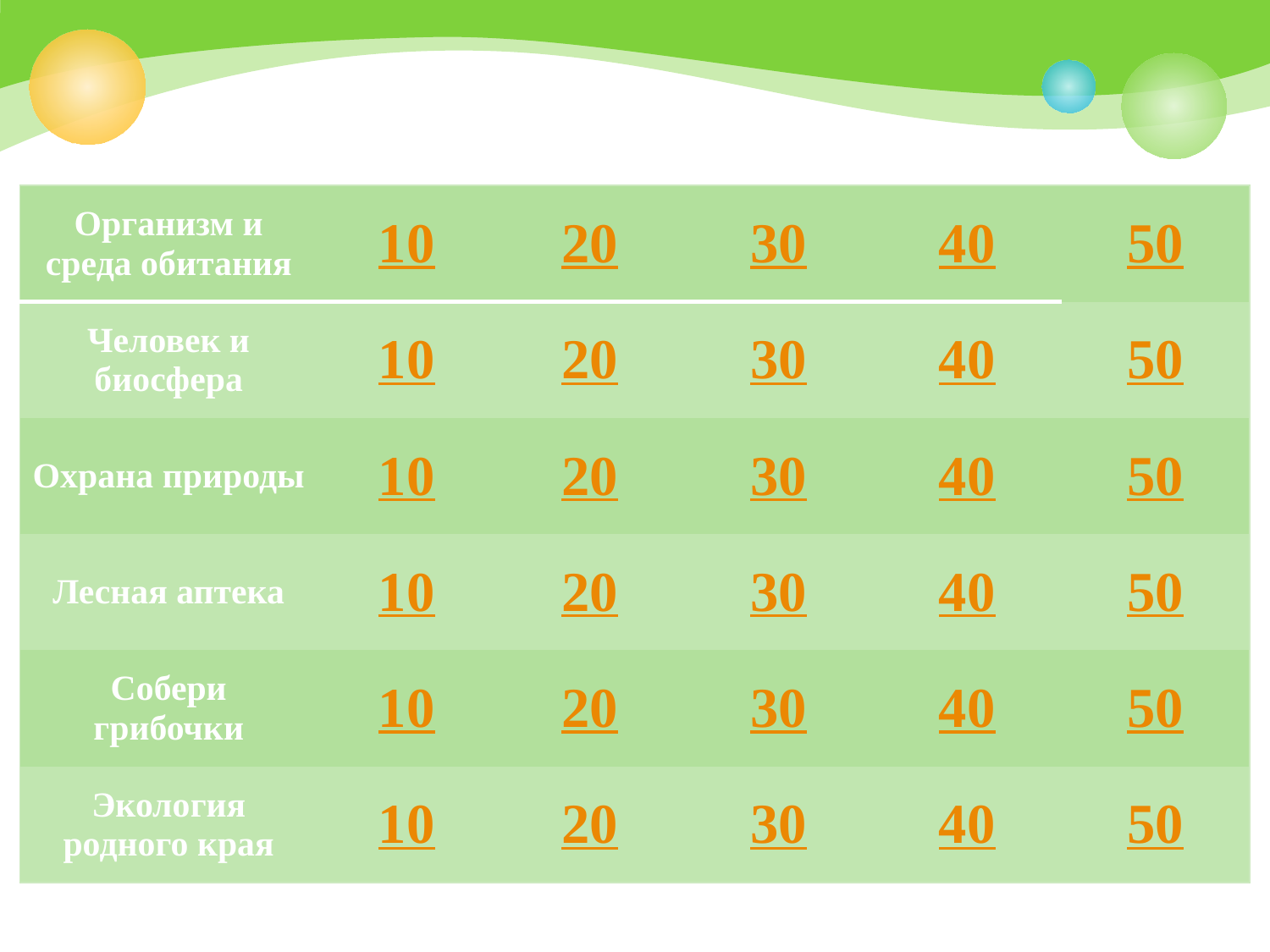

| Организм и среда обитания | 10 | 20 | 30 | 40 | 50 |
| --- | --- | --- | --- | --- | --- |
| Человек и биосфера | 10 | 20 | 30 | 40 | 50 |
| Охрана природы | 10 | 20 | 30 | 40 | 50 |
| Лесная аптека | 10 | 20 | 30 | 40 | 50 |
| Собери грибочки | 10 | 20 | 30 | 40 | 50 |
| Экология родного края | 10 | 20 | 30 | 40 | 50 |